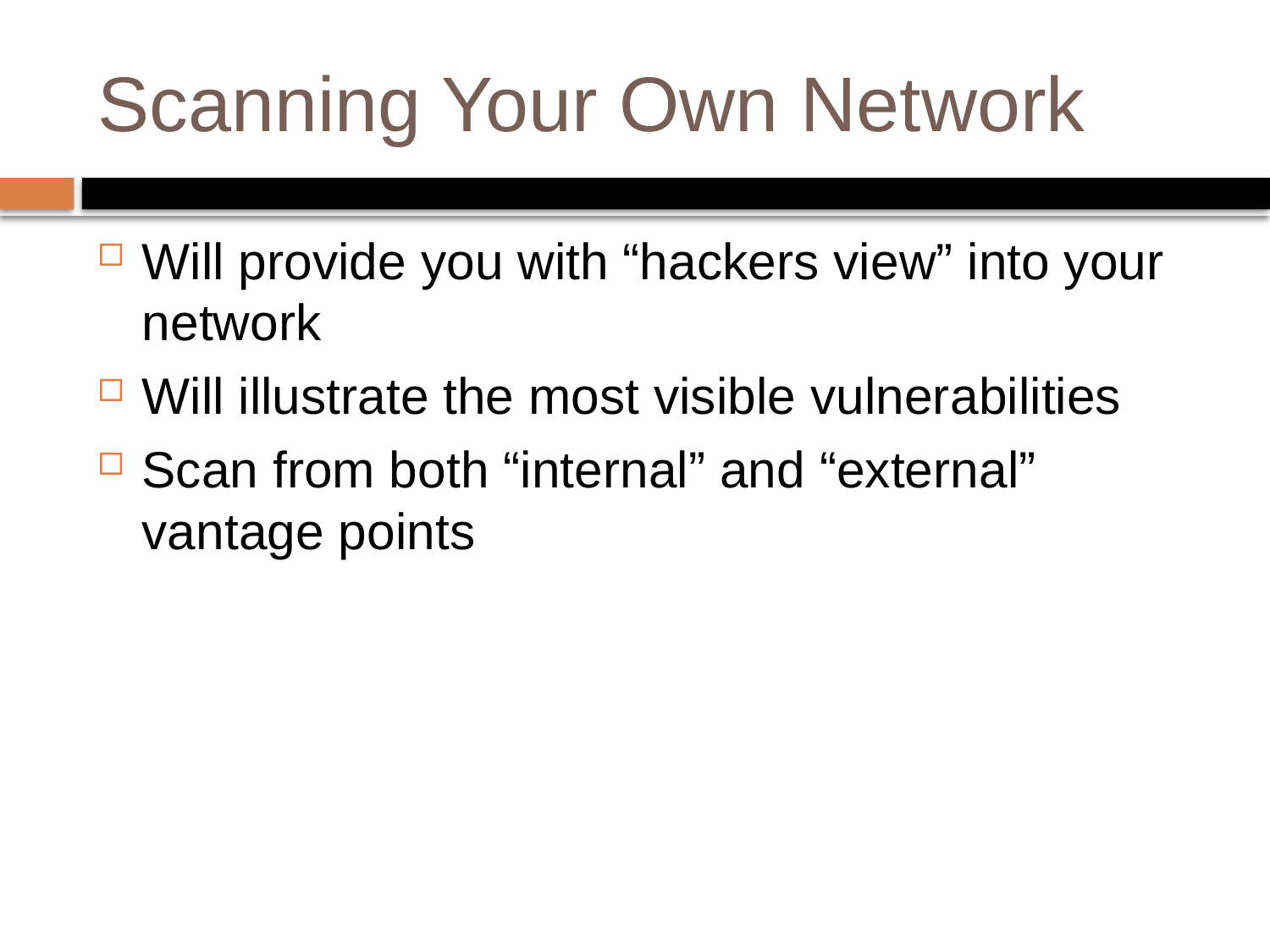

# Scanning Your Own Network
Will provide you with “hackers view” into your network
Will illustrate the most visible vulnerabilities
Scan from both “internal” and “external” vantage points